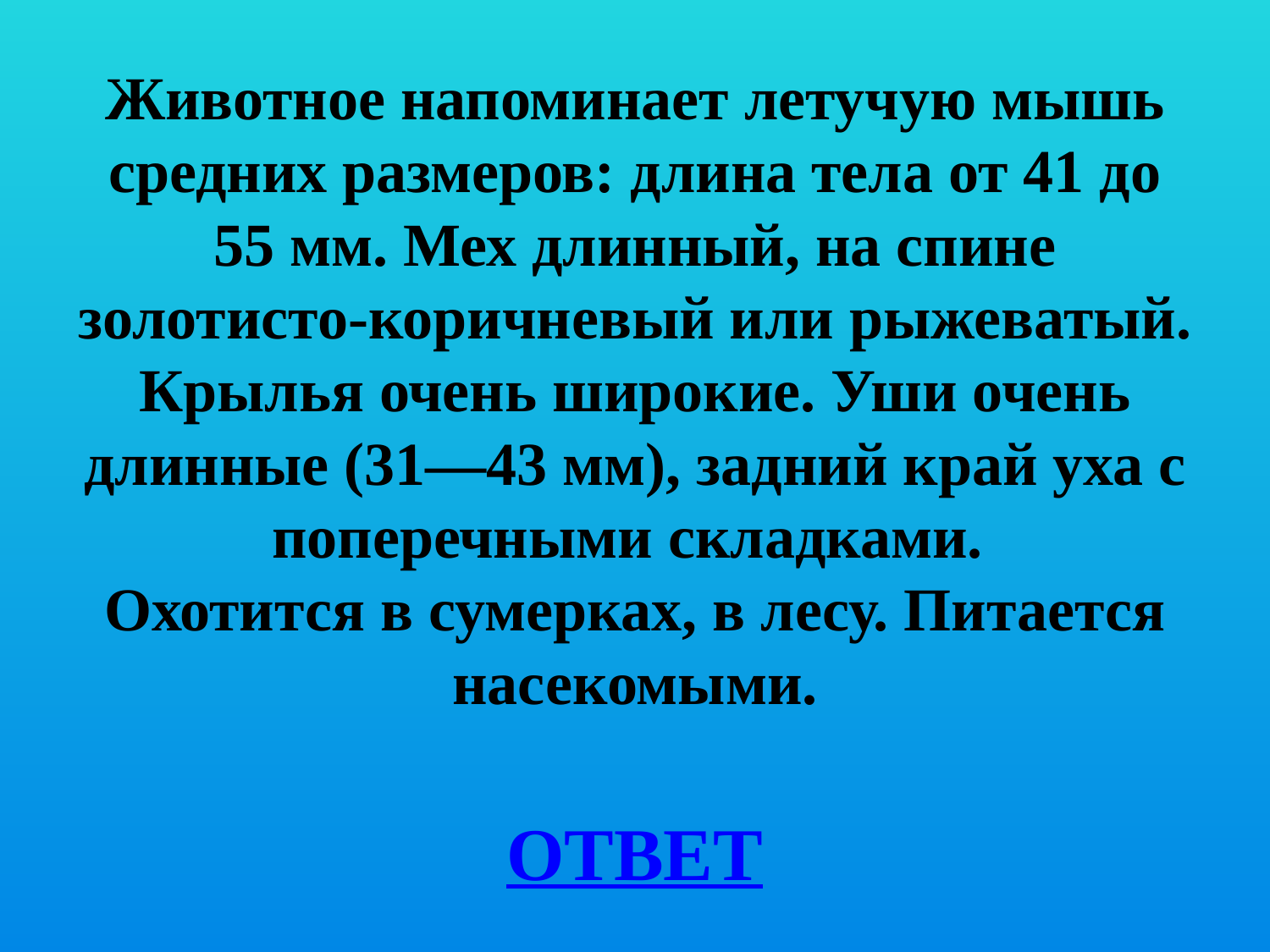

# Животное напоминает летучую мышь средних размеров: длина тела от 41 до 55 мм. Мех длинный, на спине золотисто-коричневый или рыжеватый. Крылья очень широкие. Уши очень длинные (31—43 мм), задний край уха с поперечными складками. Охотится в сумерках, в лесу. Питается насекомыми. ОТВЕТ